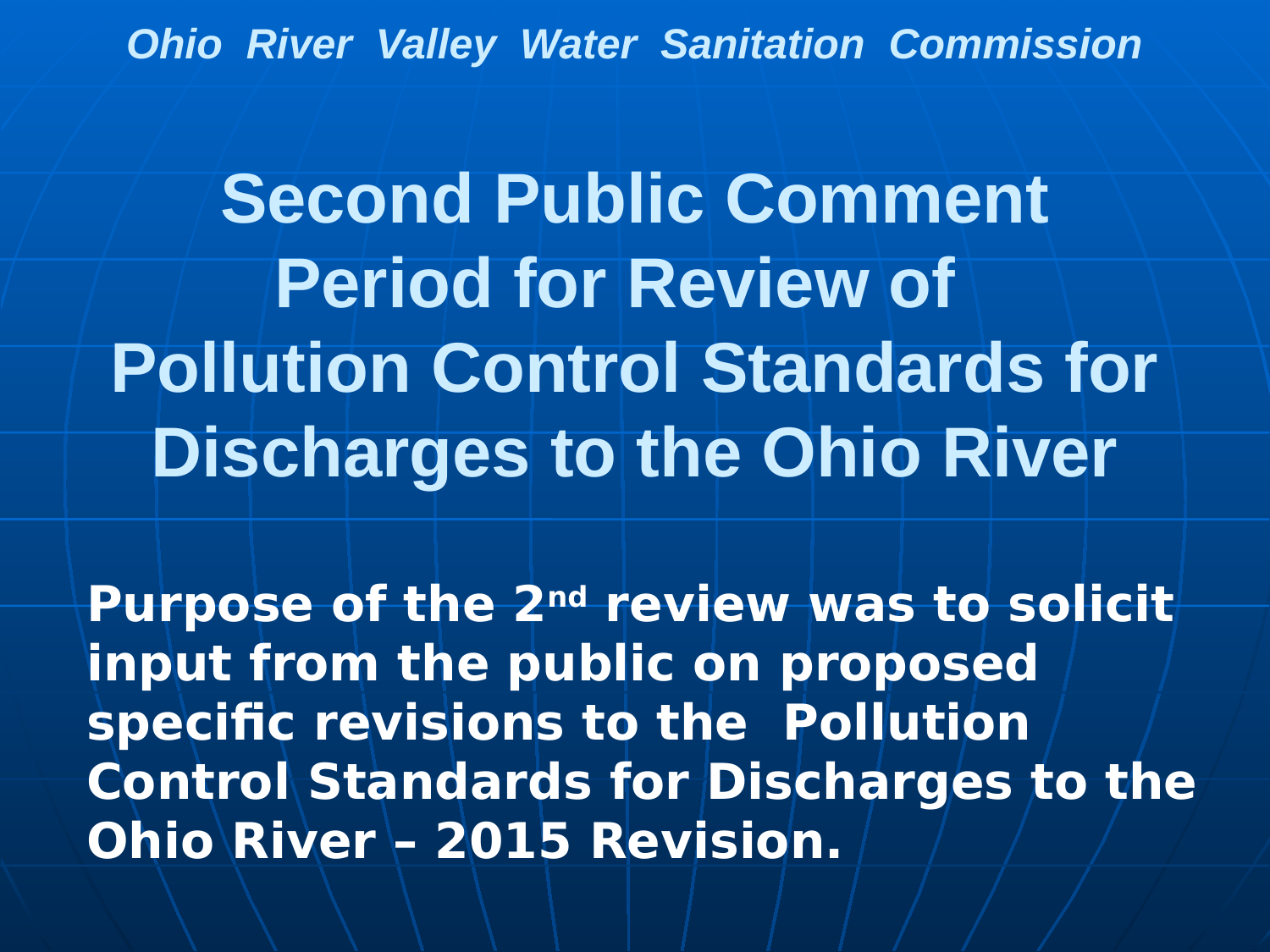

# Ohio  River  Valley  Water  Sanitation  Commission Second Public Comment Period for Review of Pollution Control Standards for Discharges to the Ohio River
Purpose of the 2nd review was to solicit input from the public on proposed specific revisions to the  Pollution Control Standards for Discharges to the Ohio River – 2015 Revision.